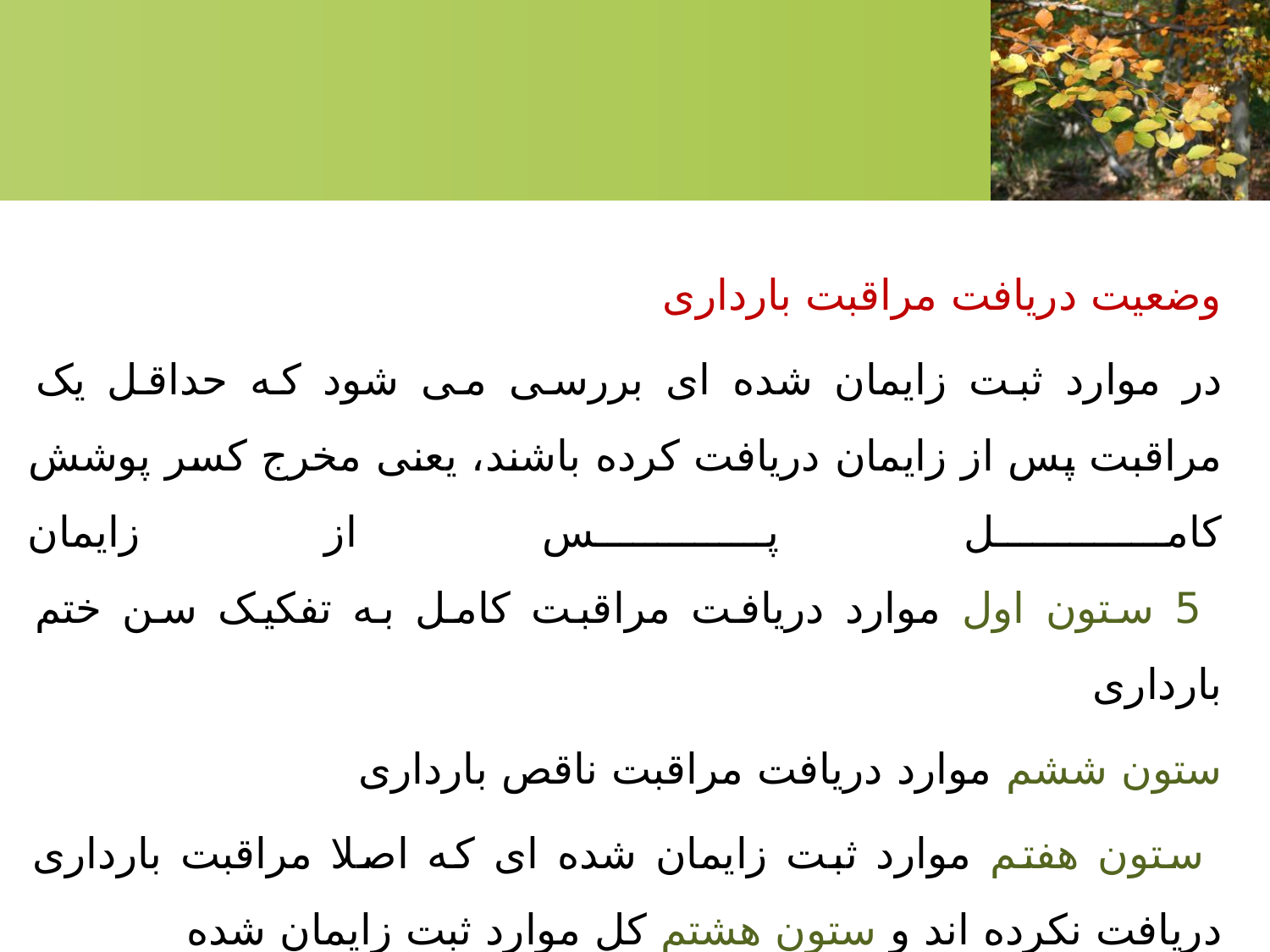

#
وضعیت دریافت مراقبت بارداری
در موارد ثبت زایمان شده ای بررسی می شود که حداقل یک مراقبت پس از زایمان دریافت کرده باشند، یعنی مخرج کسر پوشش کامل پس از زایمان
 5 ستون اول موارد دریافت مراقبت کامل به تفکیک سن ختم بارداری
ستون ششم موارد دریافت مراقبت ناقص بارداری
 ستون هفتم موارد ثبت زایمان شده ای که اصلا مراقبت بارداری دریافت نکرده اند و ستون هشتم کل موارد ثبت زایمان شده